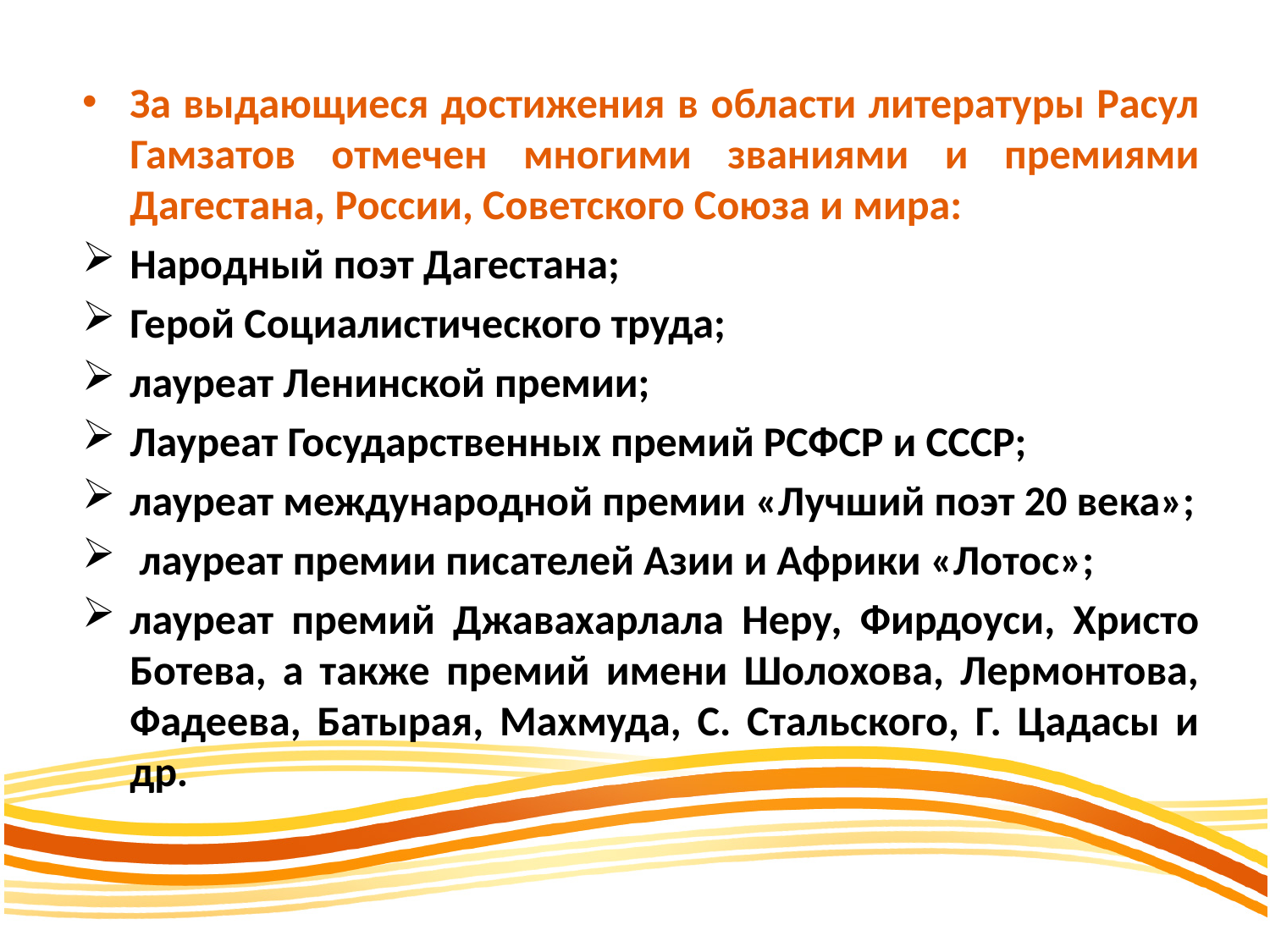

За выдающиеся достижения в области литературы Расул Гамзатов отмечен многими званиями и премиями Дагестана, России, Советского Союза и мира:
Народный поэт Дагестана;
Герой Социалистического труда;
лауреат Ленинской премии;
Лауреат Государственных премий РСФСР и СССР;
лауреат международной премии «Лучший поэт 20 века»;
 лауреат премии писателей Азии и Африки «Лотос»;
лауреат премий Джавахарлала Неру, Фирдоуси, Христо Ботева, а также премий имени Шолохова, Лермонтова, Фадеева, Батырая, Махмуда, С. Стальского, Г. Цадасы и др.